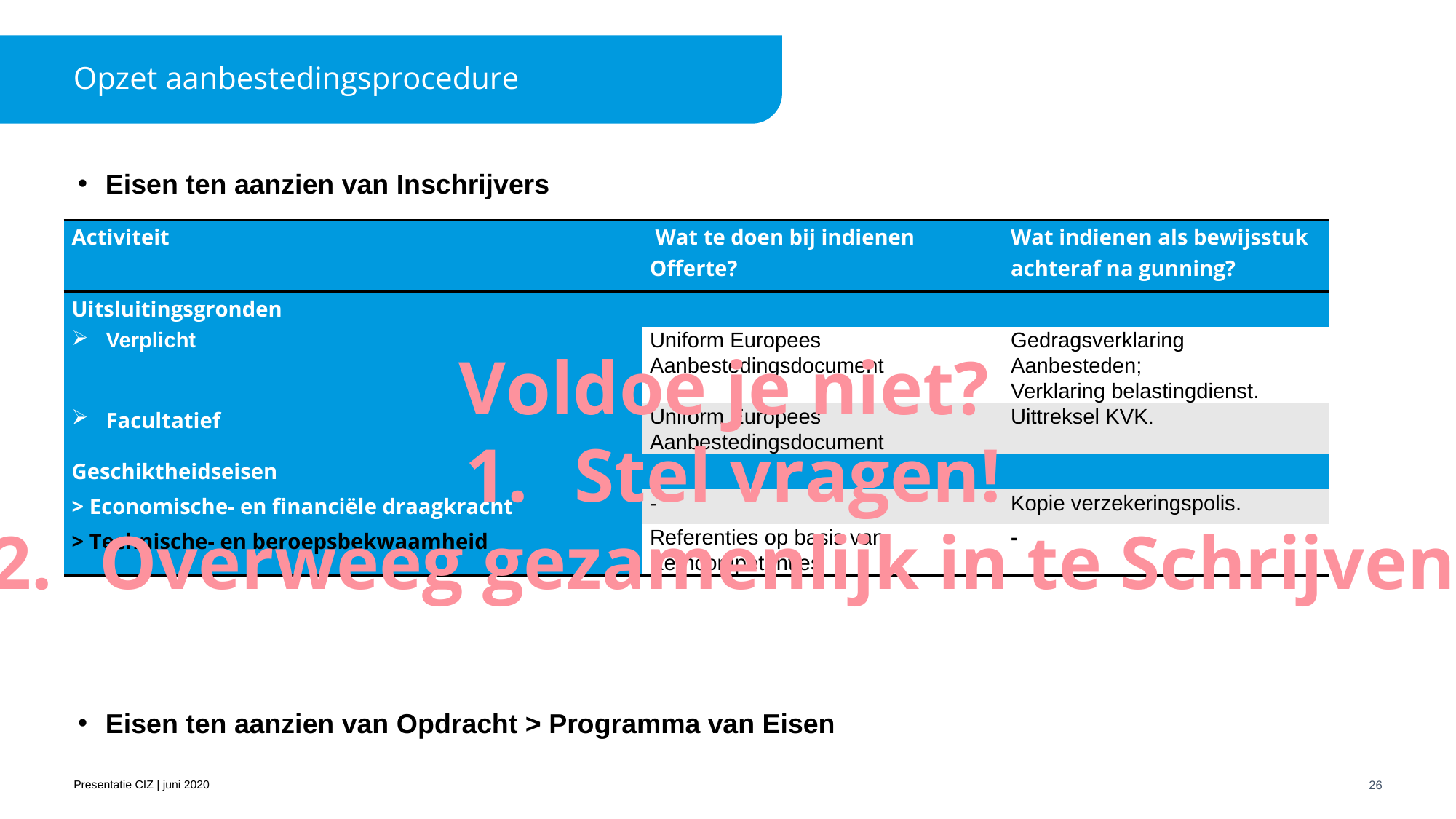

# Opzet aanbestedingsprocedure
Eisen ten aanzien van Inschrijvers

Eisen ten aanzien van Opdracht > Programma van Eisen

| Activiteit | Wat te doen bij indienen Offerte? | Wat indienen als bewijsstuk achteraf na gunning? |
| --- | --- | --- |
| Uitsluitingsgronden |  |  |
| Verplicht | Uniform Europees Aanbestedingsdocument | Gedragsverklaring Aanbesteden; Verklaring belastingdienst. |
| Facultatief | Uniform Europees Aanbestedingsdocument | Uittreksel KVK. |
| Geschiktheidseisen |  |  |
| > Economische- en financiële draagkracht | - | Kopie verzekeringspolis. |
| > Technische- en beroepsbekwaamheid | Referenties op basis van Kerncompetenties | - |
Voldoe je niet?
Stel vragen!
Overweeg gezamenlijk in te Schrijven!
Presentatie CIZ | juni 2020
26